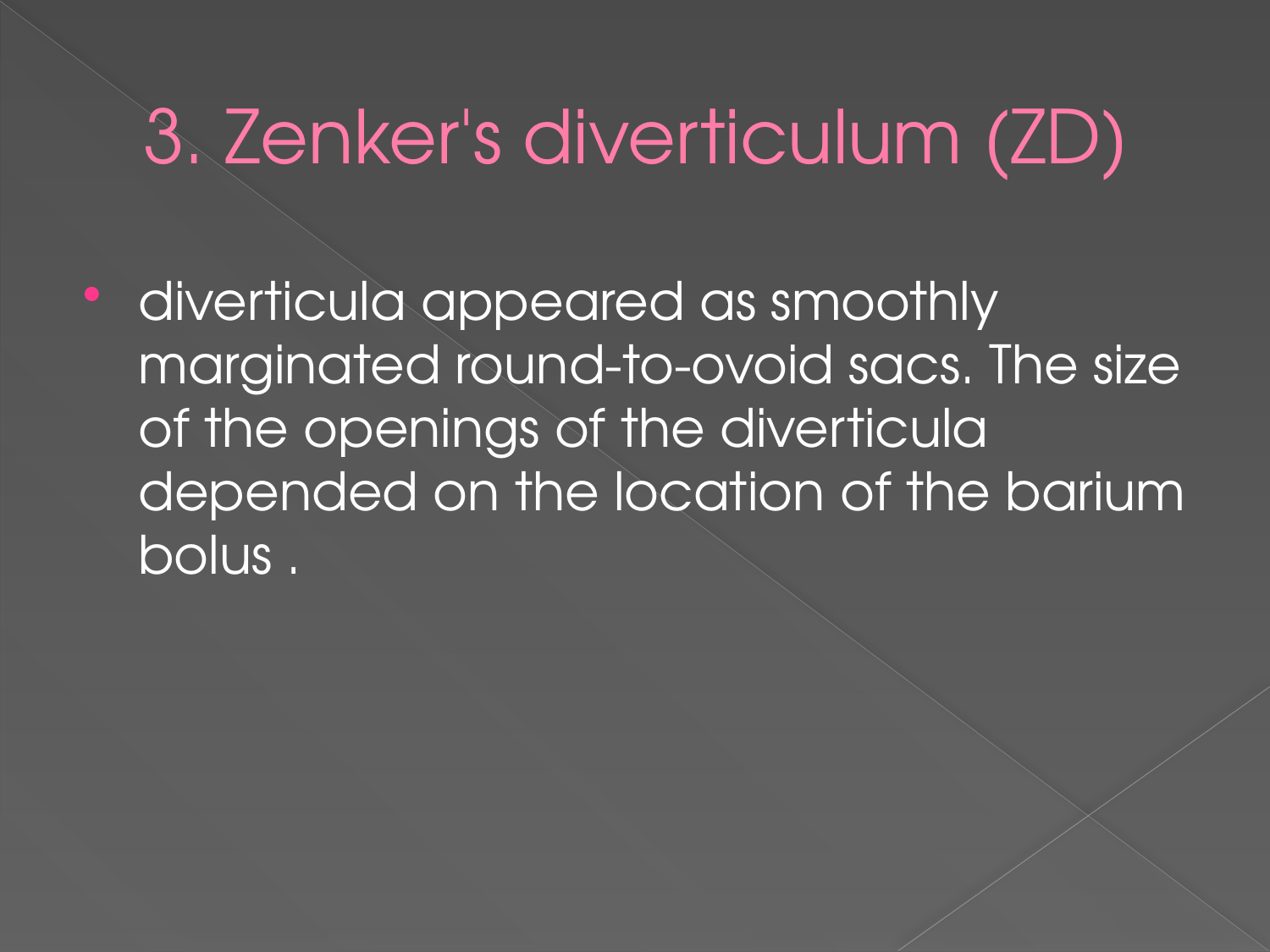

# 3. Zenker's diverticulum (ZD)
diverticula appeared as smoothly marginated round-to-ovoid sacs. The size of the openings of the diverticula depended on the location of the barium bolus .